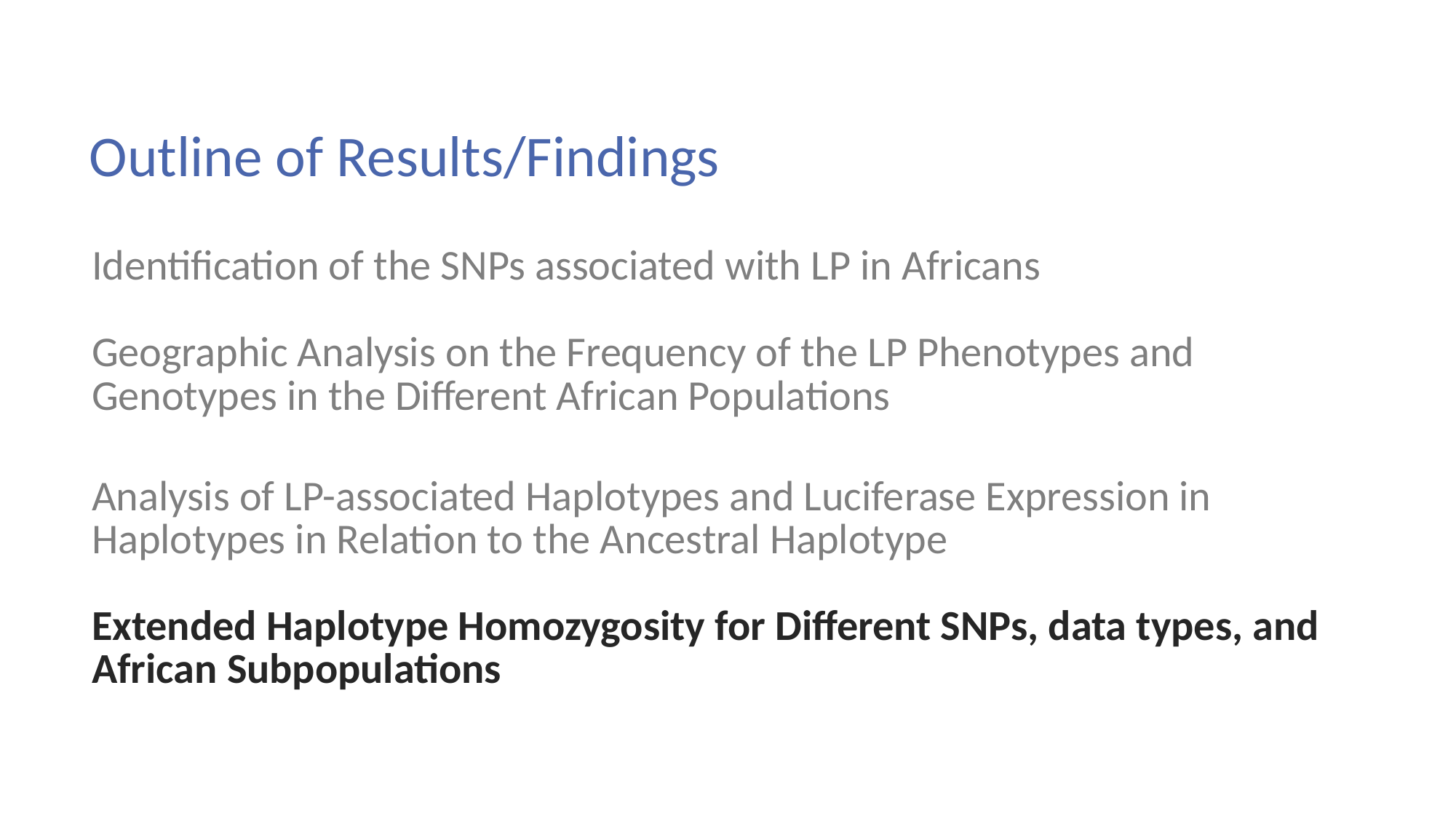

# Outline of Results/Findings
Identification of the SNPs associated with LP in Africans

Geographic Analysis on the Frequency of the LP Phenotypes and Genotypes in the Different African Populations

Analysis of LP-associated Haplotypes and Luciferase Expression in Haplotypes in Relation to the Ancestral Haplotype

Extended Haplotype Homozygosity for Different SNPs, data types, and African Subpopulations